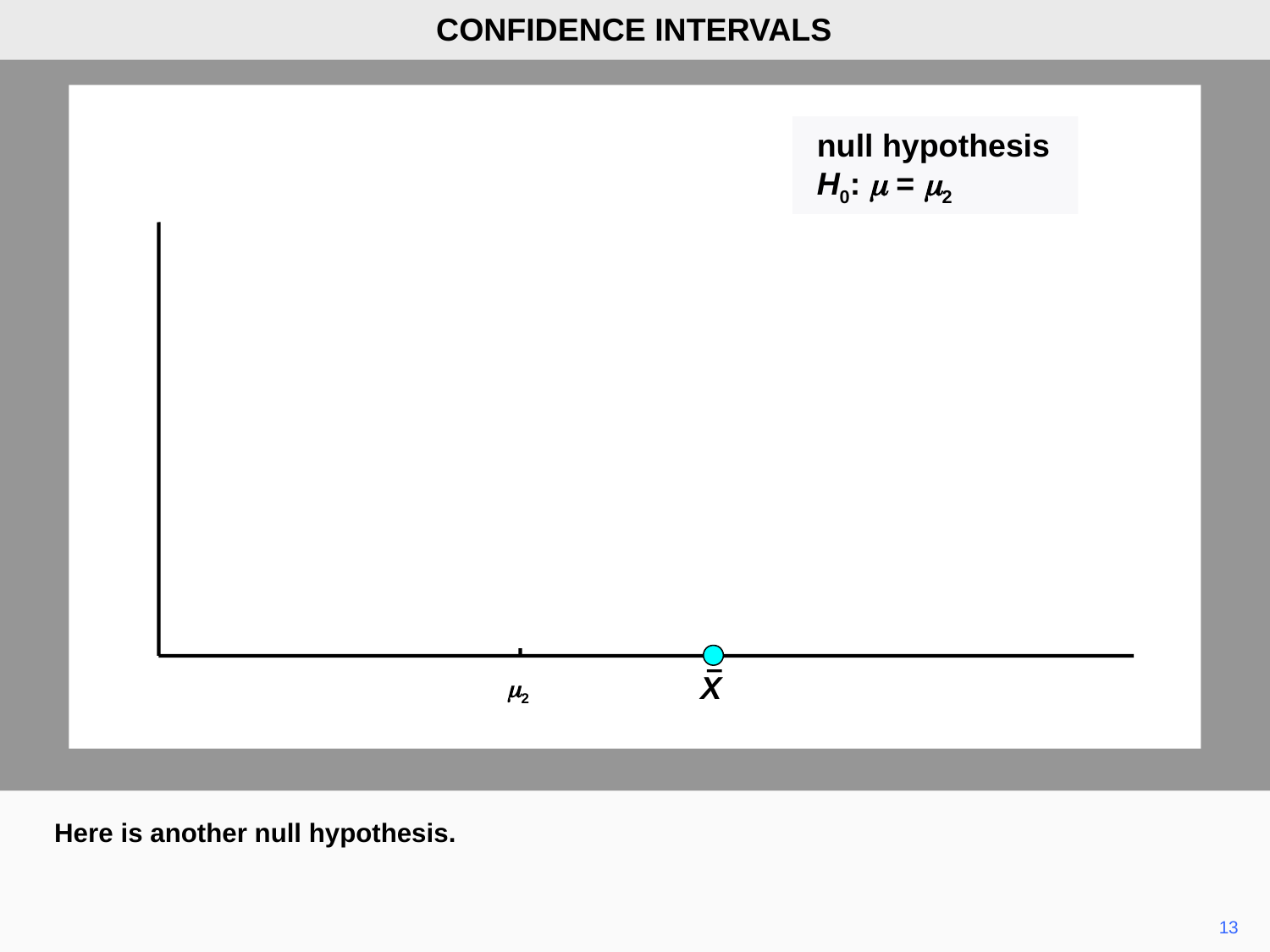

CONFIDENCE INTERVALS

null hypothesis
H0: μ = μ2

X

μ2

Here is another null hypothesis.
13